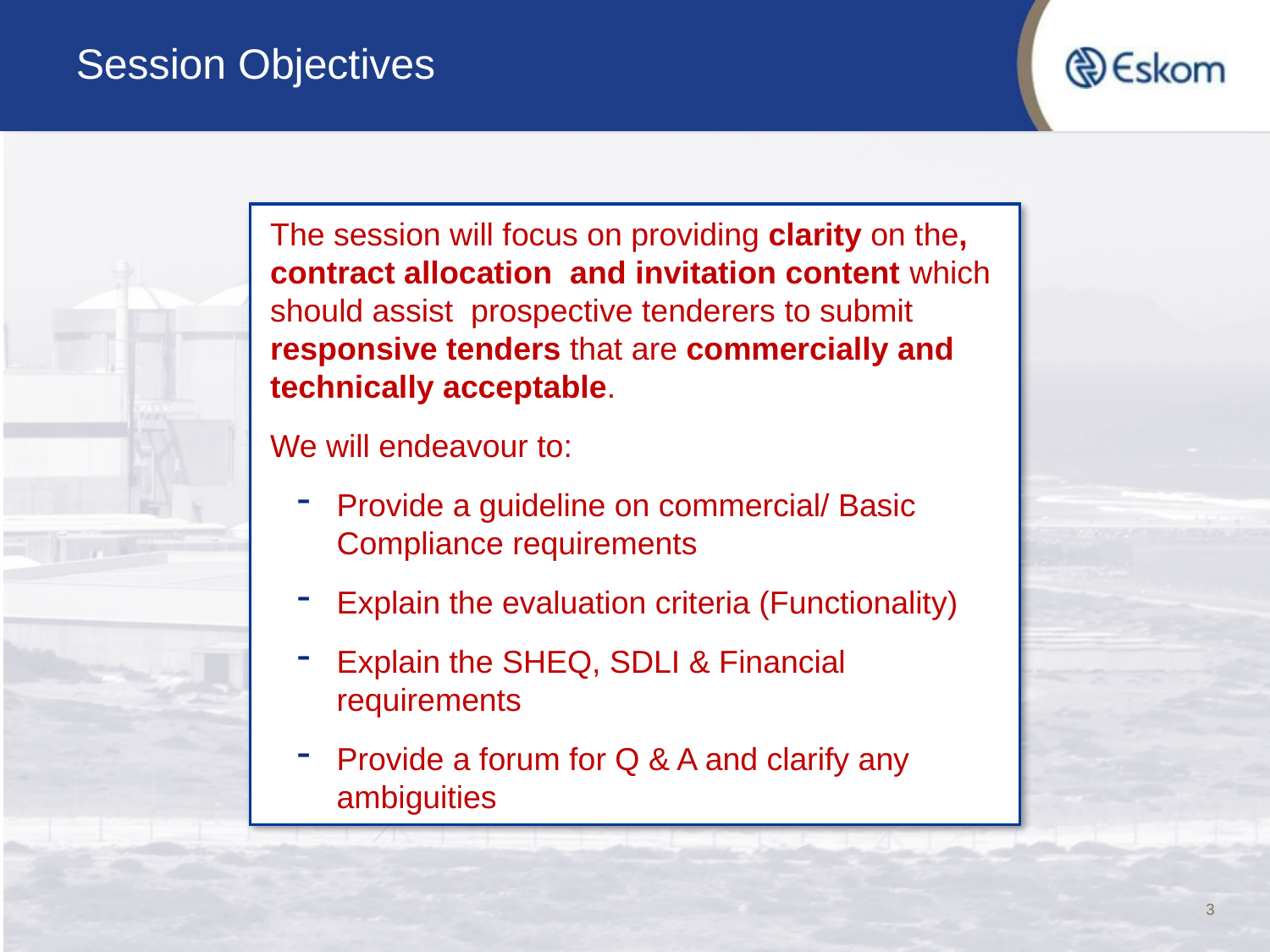

Session Objectives
The session will focus on providing clarity on the, contract allocation  and invitation content which should assist  prospective tenderers to submit responsive tenders that are commercially and technically acceptable.
We will endeavour to:
Provide a guideline on commercial/ Basic Compliance requirements
Explain the evaluation criteria (Functionality)
Explain the SHEQ, SDLI & Financial requirements
Provide a forum for Q & A and clarify any ambiguities
3